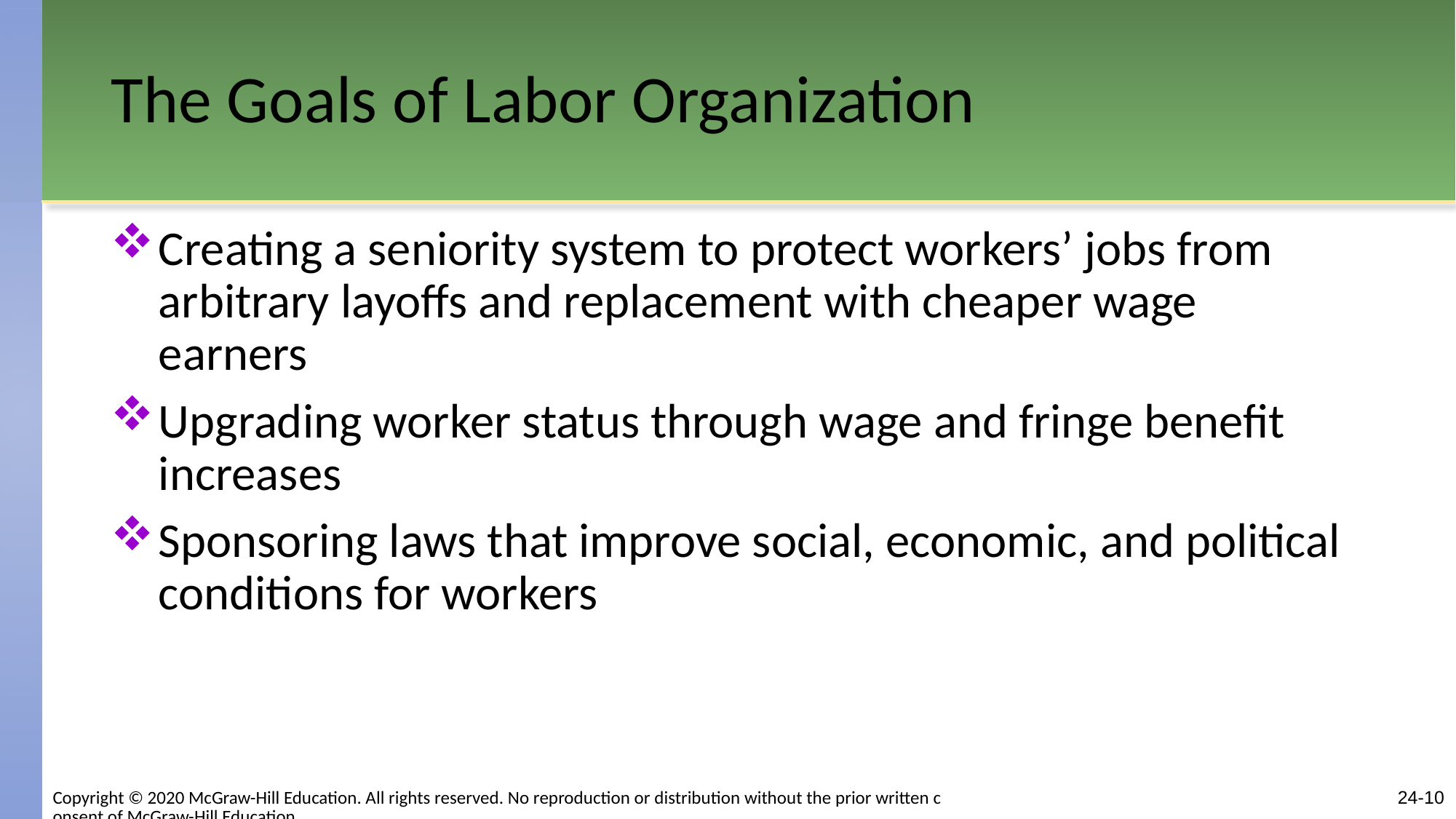

# The Goals of Labor Organization
Creating a seniority system to protect workers’ jobs from arbitrary layoffs and replacement with cheaper wage earners
Upgrading worker status through wage and fringe benefit increases
Sponsoring laws that improve social, economic, and political conditions for workers

Copyright © 2020 McGraw-Hill Education. All rights reserved. No reproduction or distribution without the prior written consent of McGraw-Hill Education.
24-10